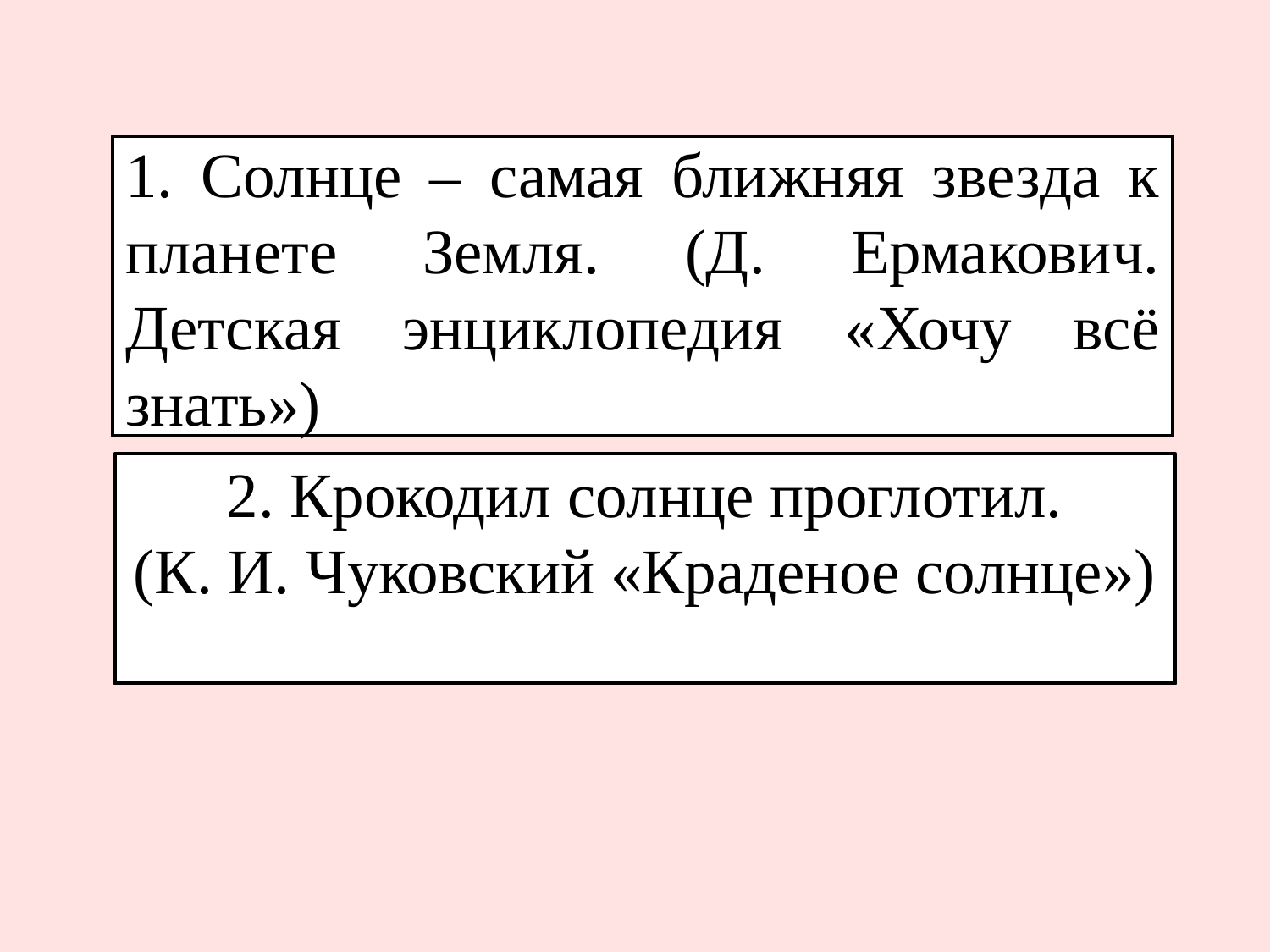

1. Солнце – самая ближняя звезда к планете Земля. (Д. Ермакович. Детская энциклопедия «Хочу всё знать»)
2. Крокодил солнце проглотил.
(К. И. Чуковский «Краденое солнце»)